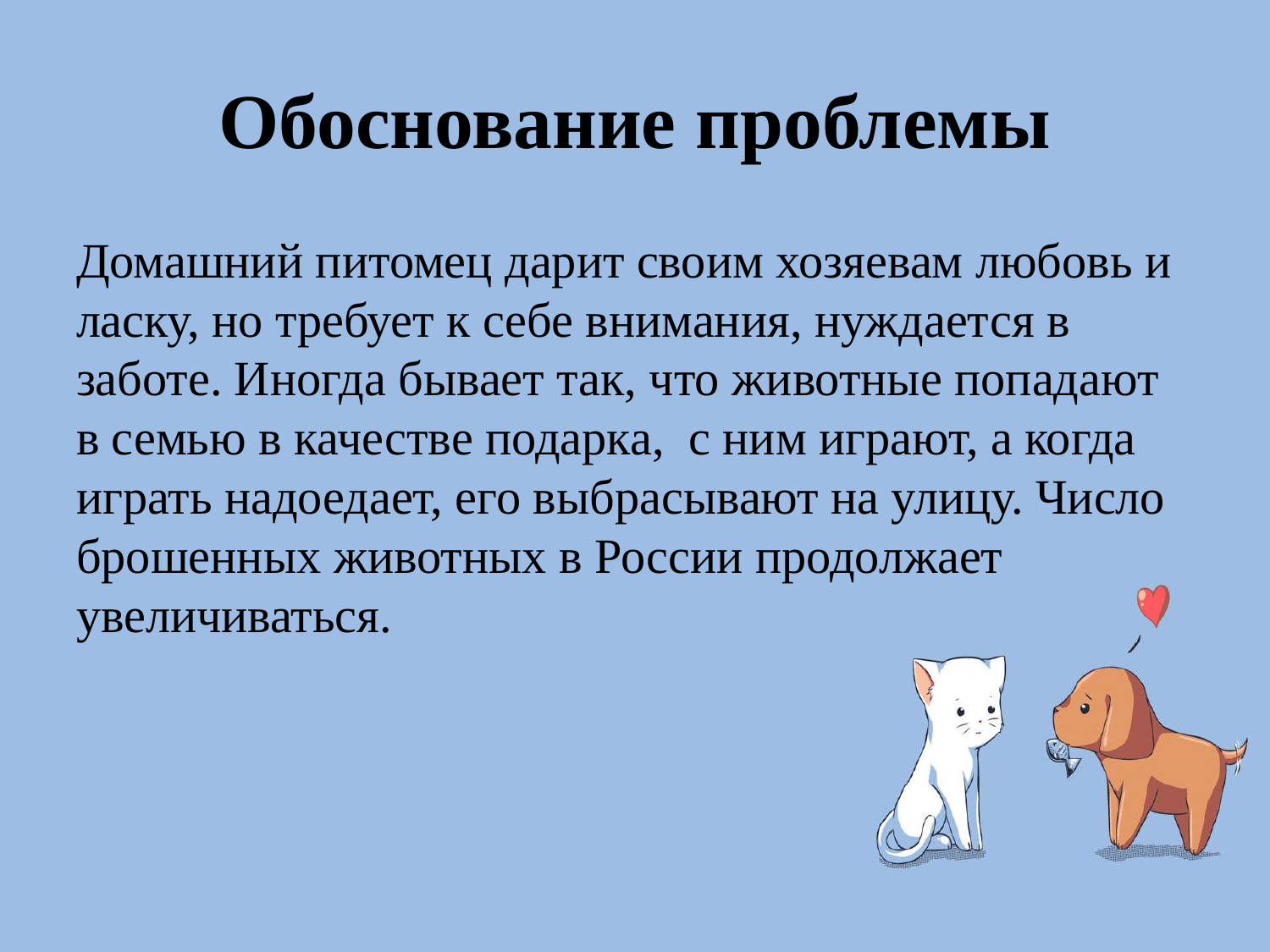

# Обоснование проблемы
Домашний питомец дарит своим хозяевам любовь и ласку, но требует к себе внимания, нуждается в заботе. Иногда бывает так, что животные попадают в семью в качестве подарка,  с ним играют, а когда играть надоедает, его выбрасывают на улицу. Число брошенных животных в России продолжает увеличиваться.